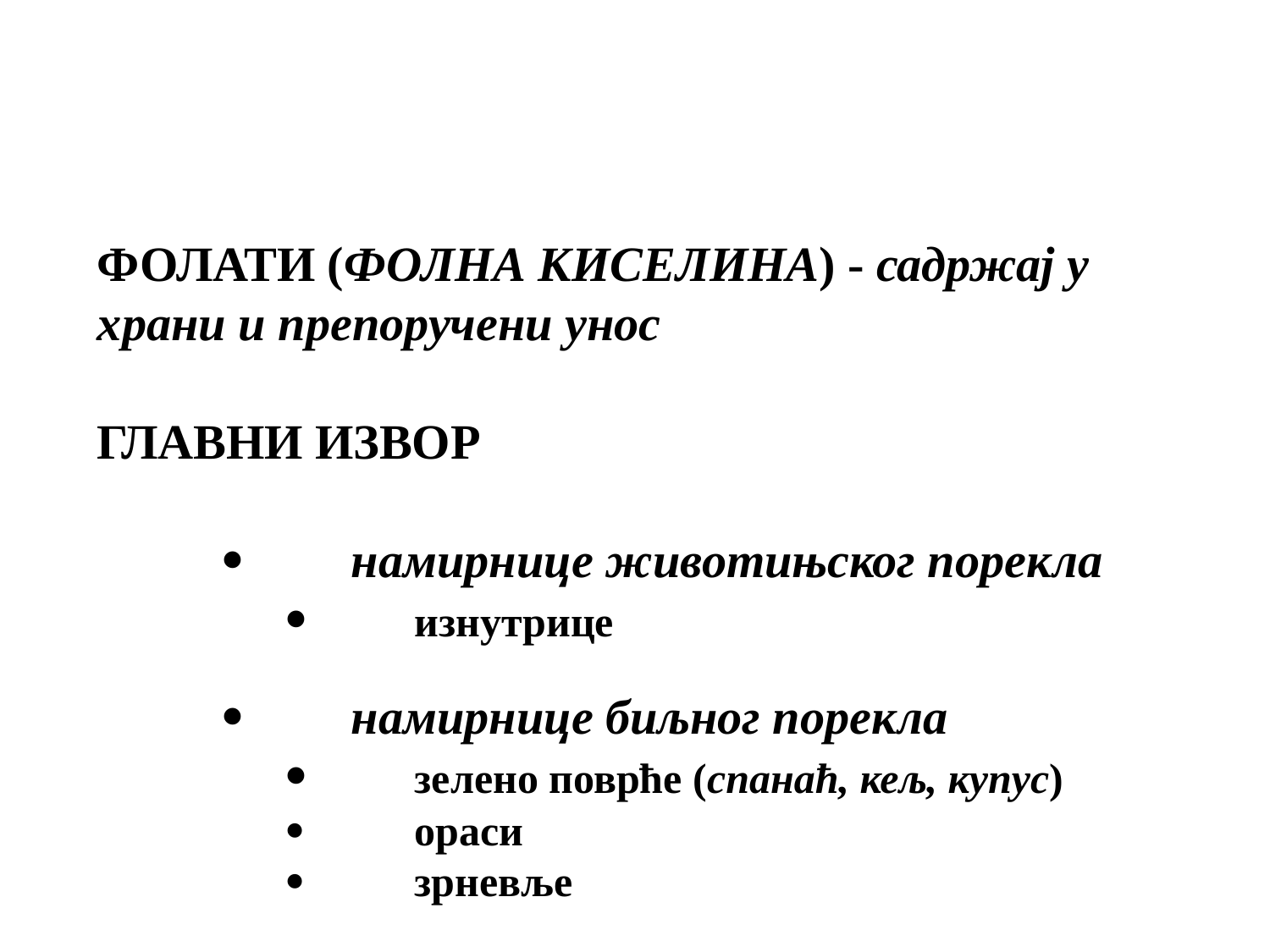

ФОЛАТИ (ФОЛНА КИСЕЛИНА) - садржај у храни и препоручени унос

ГЛАВНИ ИЗВОР

•	намирнице животињског порекла
•	изнутрице

•	намирнице биљног порекла
•	зелено поврће (спанаћ, кељ, купус)
•	ораси
•	зрневље